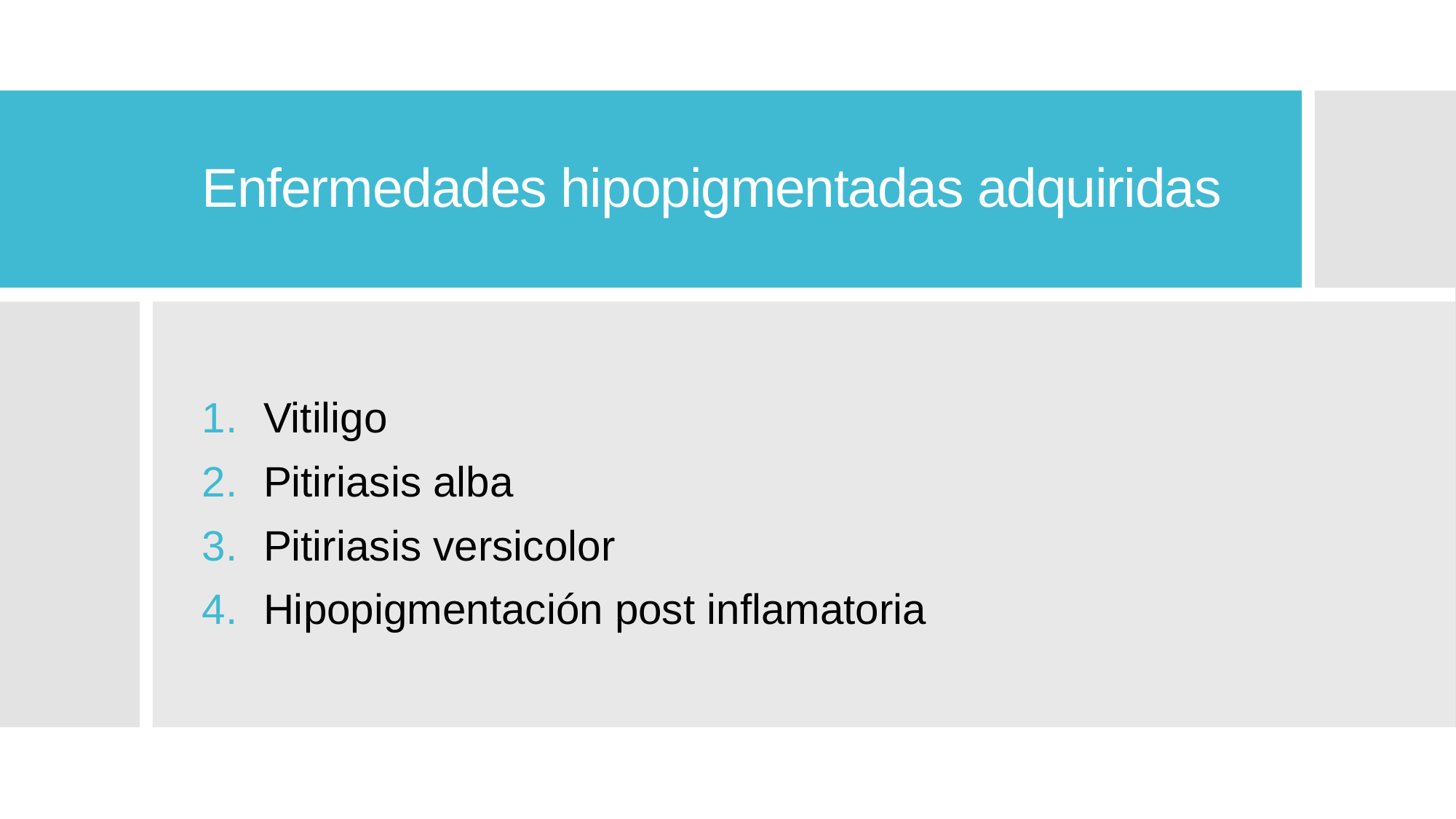

# Enfermedades hipopigmentadas adquiridas

Vitiligo
Pitiriasis alba
Pitiriasis versicolor
Hipopigmentación post inflamatoria